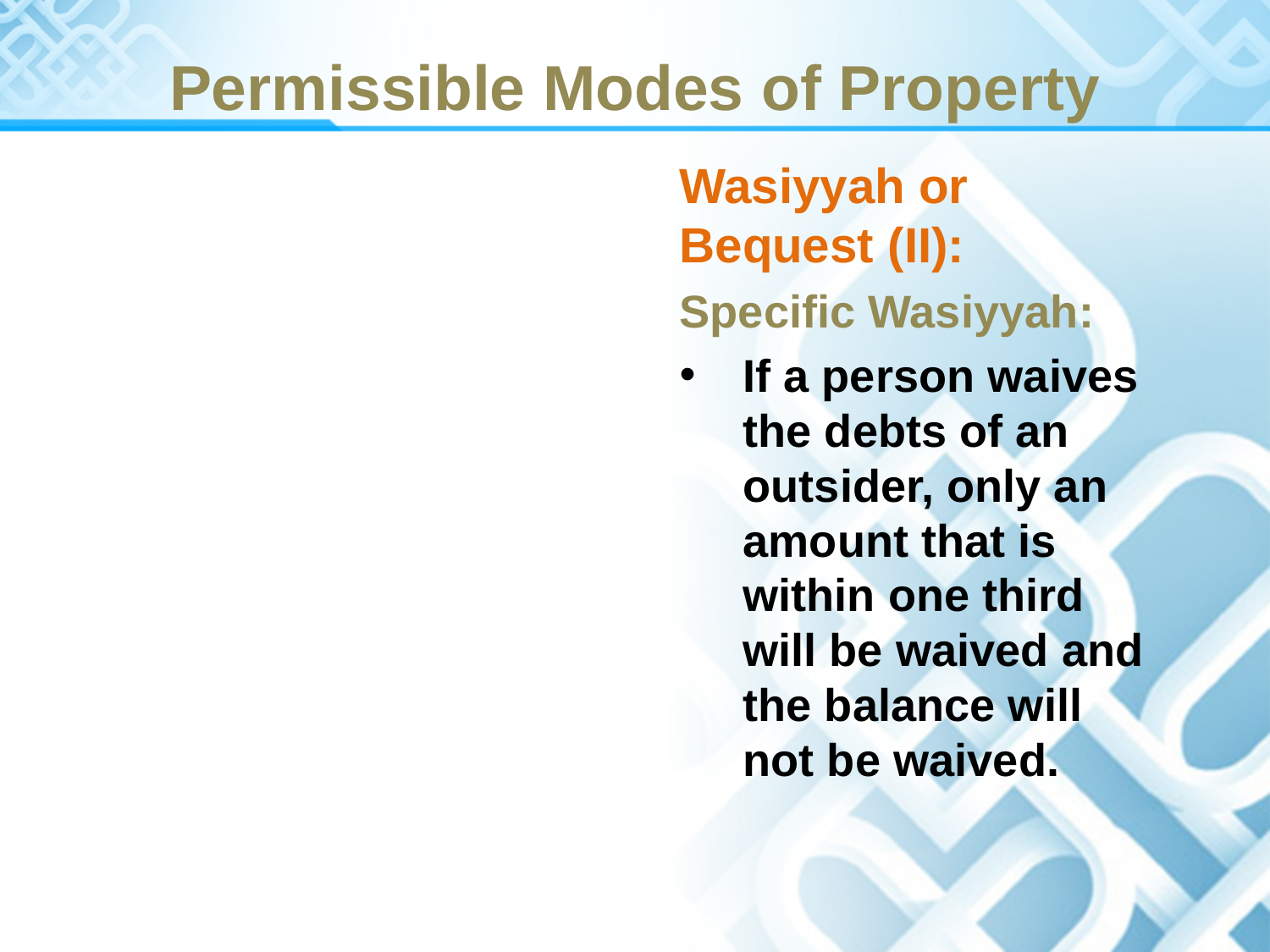

Permissible Modes of Property
Wasiyyah or Bequest (II):
Specific Wasiyyah:
If a person waives the debts of an outsider, only an amount that is within one third will be waived and the balance will not be waived.